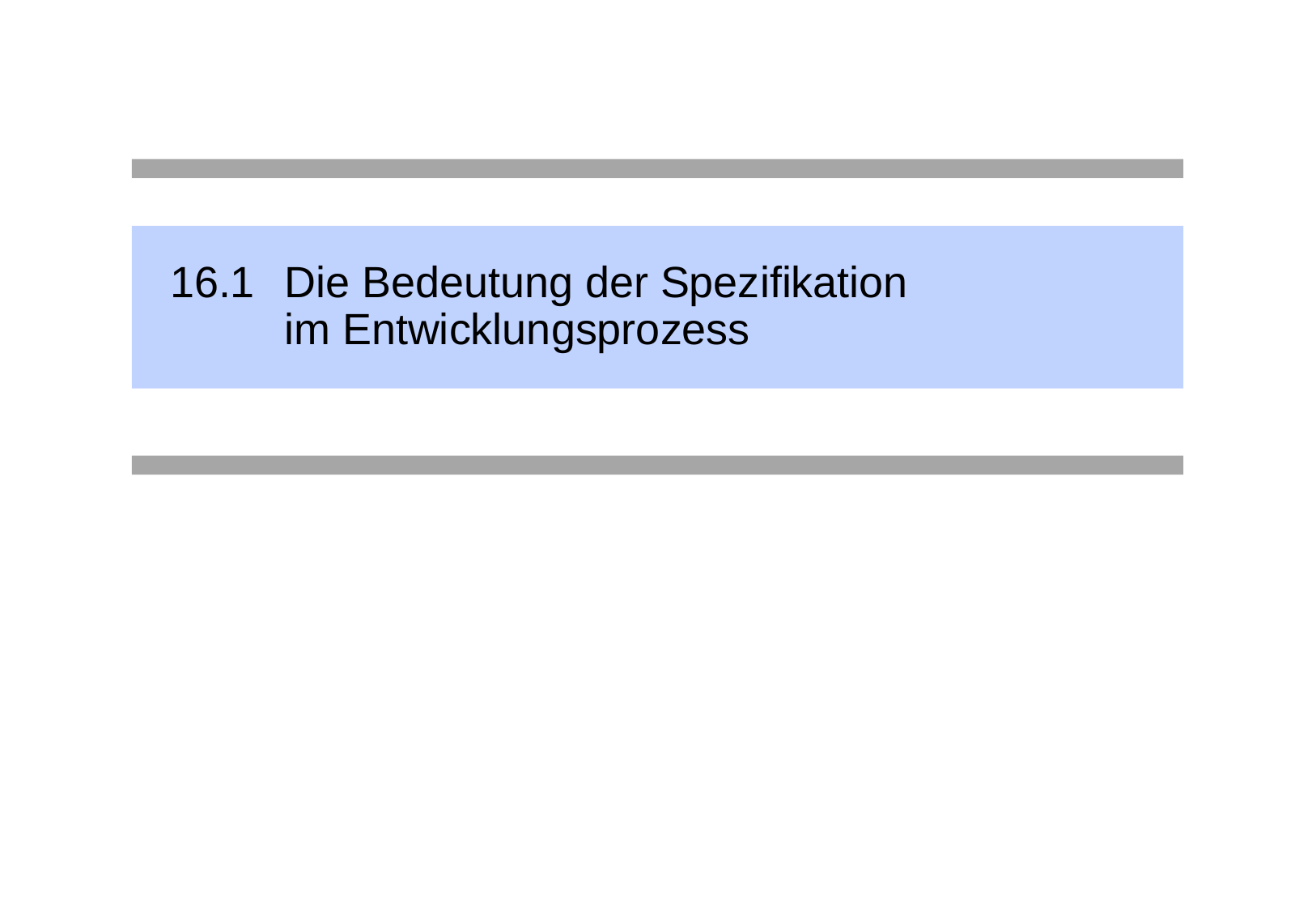

# 16.1	Die Bedeutung der Spezifikation im Entwicklungsprozess